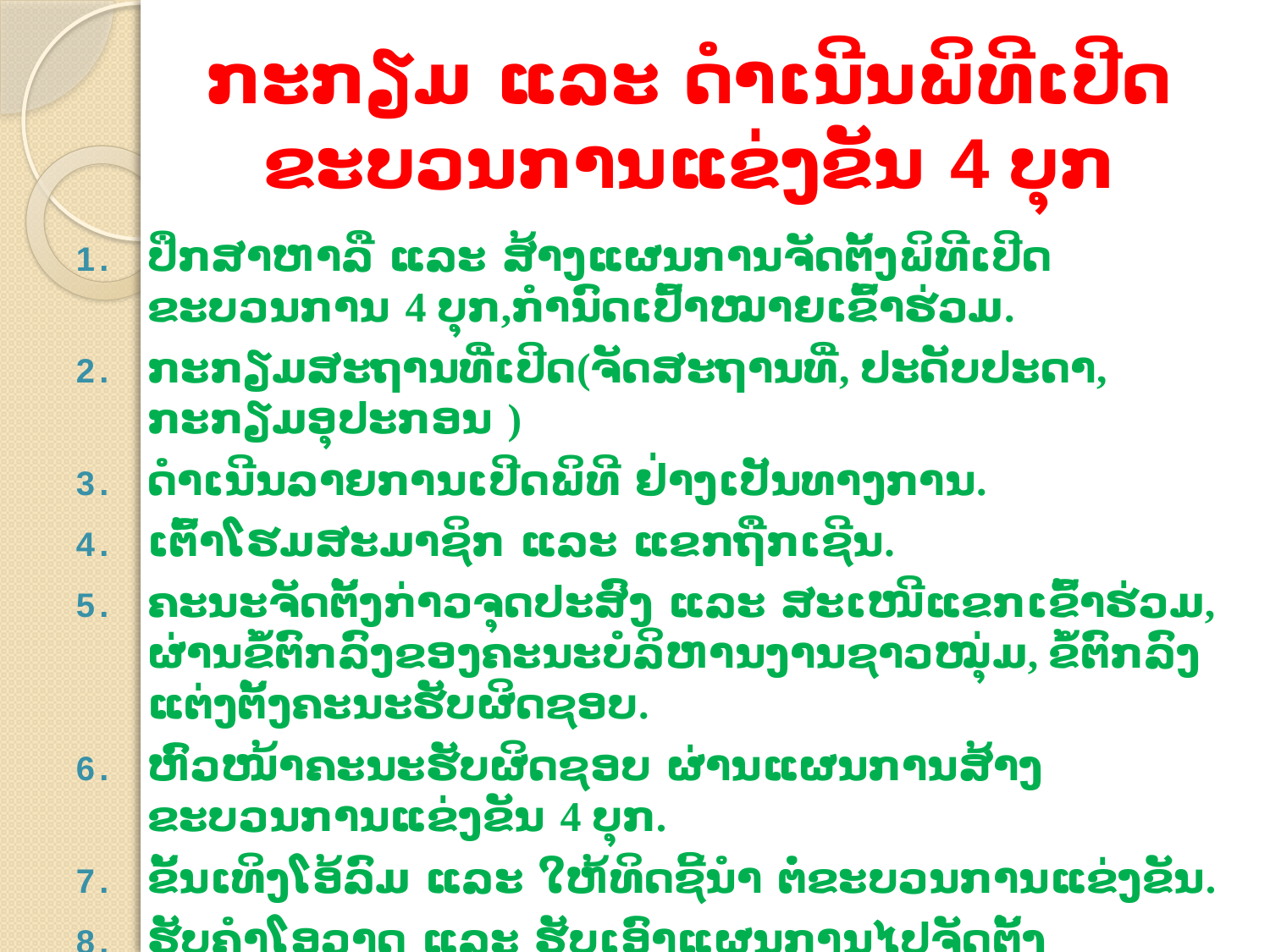

# ກະກຽມ ແລະ ດໍາເນີນພິທີເປີດ ຂະບວນການແຂ່ງຂັນ 4 ບຸກ
ປຶກສາຫາລື ແລະ ສ້າງແຜນການຈັດຕັ້ງພິທີເປີດຂະບວນການ 4 ບຸກ,ກໍານົດເປົ້າໝາຍເຂົ້າຮ່ວມ.
ກະກຽມສະຖານທີ່ເປີດ(ຈັດສະຖານທີ່, ປະດັບປະດາ, ກະກຽມອຸປະກອນ )
ດໍາເນີນລາຍການເປີດພິທີ ຢ່າງເປັນທາງການ.
ເຕົ້າໂຮມສະມາຊິກ ແລະ ແຂກຖືກເຊີນ.
ຄະນະຈັດຕັ້ງກ່າວຈຸດປະສົງ ແລະ ສະເໜີແຂກເຂົ້າຮ່ວມ, ຜ່ານຂໍ້ຕົກລົງຂອງຄະນະບໍລິຫານງານຊາວໝຸ່ມ, ຂໍ້ຕົກລົງ ແຕ່ງຕັ້ງຄະນະຮັບຜິດຊອບ.
ຫົວໜ້າຄະນະຮັບຜິດຊອບ ຜ່ານແຜນການສ້າງຂະບວນການແຂ່ງຂັນ 4 ບຸກ.
ຂັ້ນເທິງໂອ້ລົມ ແລະ ໃຫ້ທິດຊີ້ນໍາ ຕໍ່ຂະບວນການແຂ່ງຂັນ.
ຮັບຄໍາໂອວາດ ແລະ ຮັບເອົາແຜນການໄປຈັດຕັ້ງປະຕິບັດ(ຈັບມືແຂ່ງຂັນກັນ )